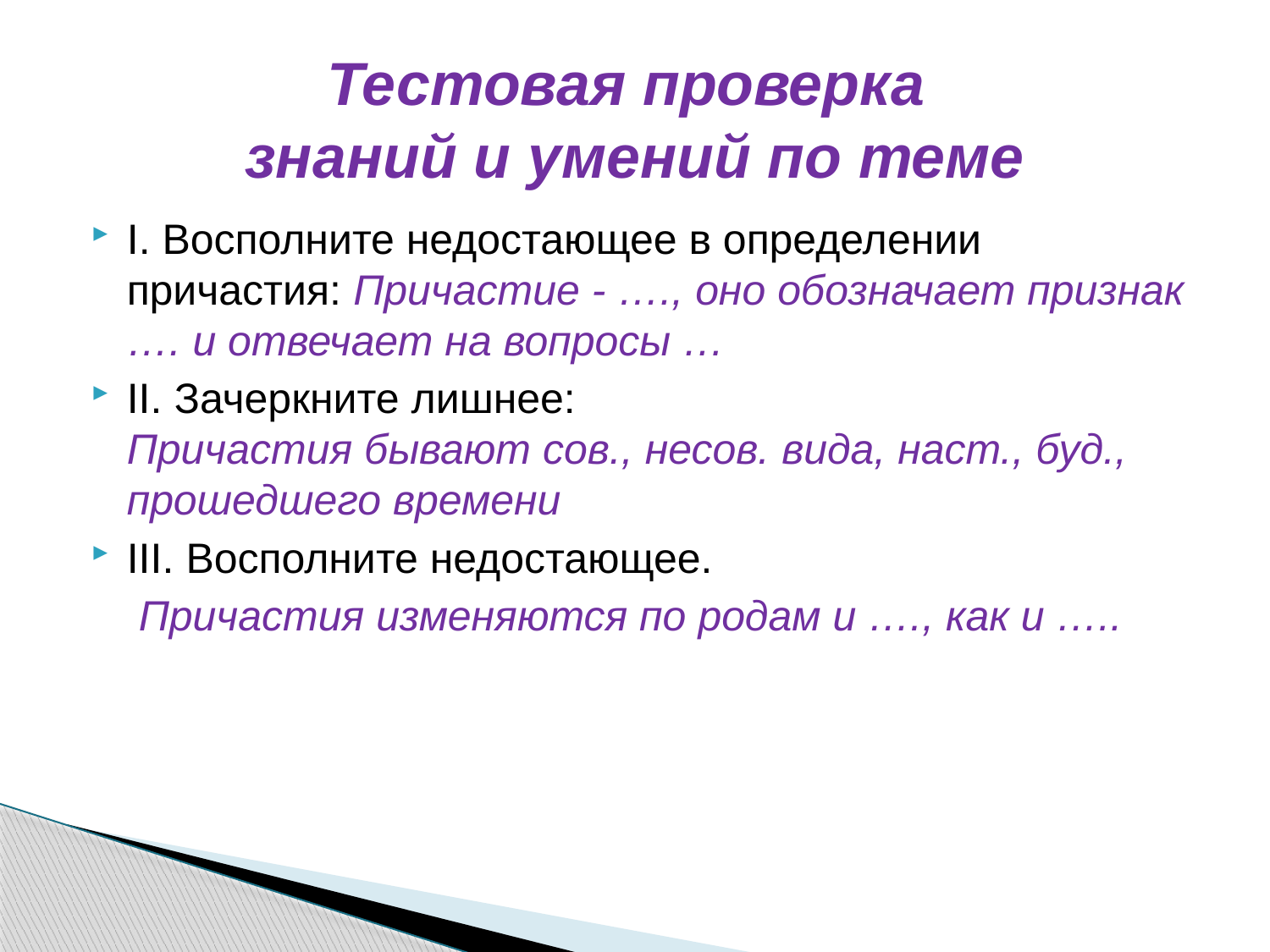

# Тестовая проверка знаний и умений по теме
I. Восполните недостающее в определении причастия: Причастие - …., оно обозначает признак …. и отвечает на вопросы …
II. Зачеркните лишнее:                                                  Причастия бывают сов., несов. вида, наст., буд., прошедшего времени
III. Восполните недостающее.
    Причастия изменяются по родам и …., как и …..